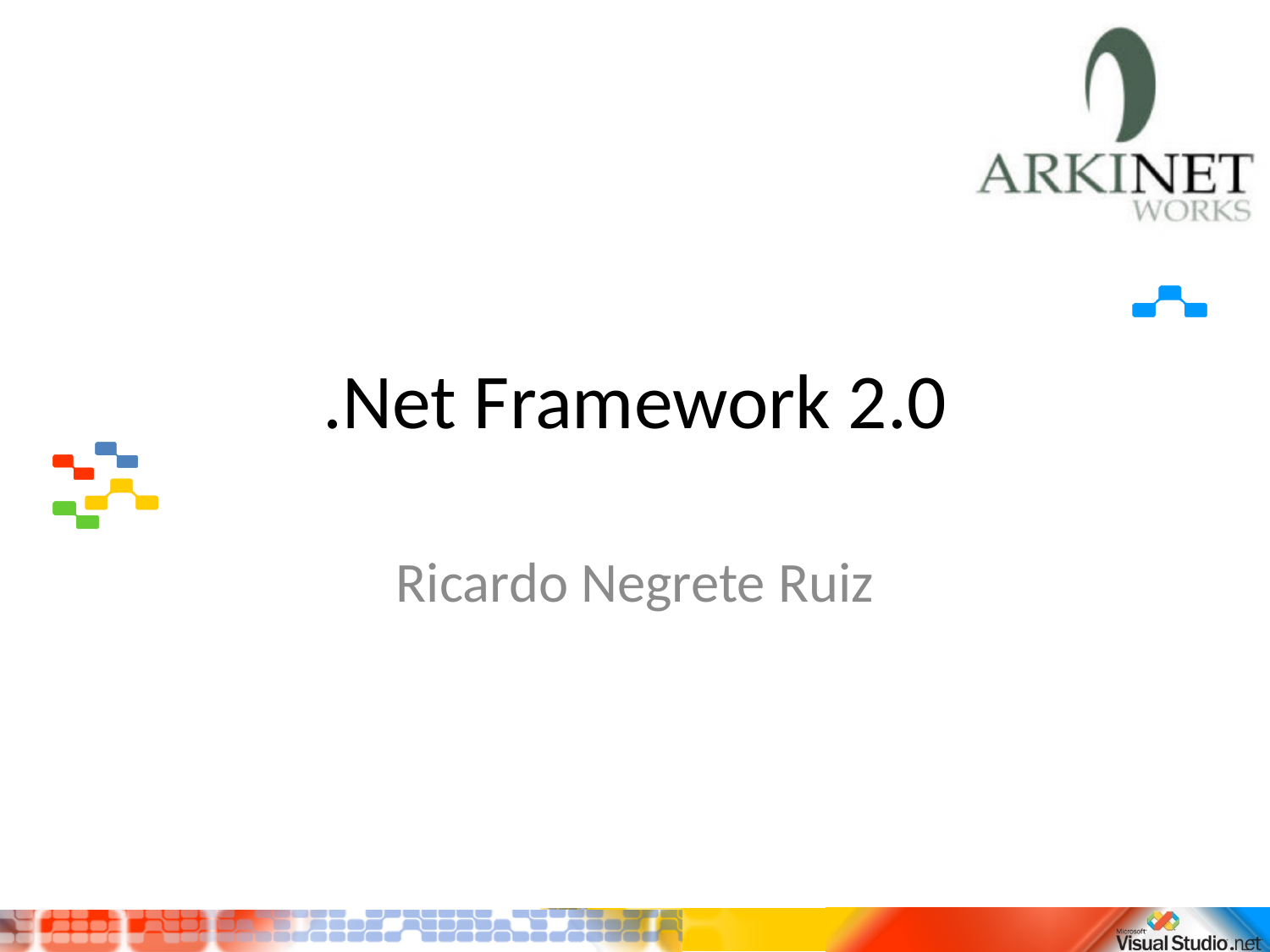

# .Net Framework 2.0
Ricardo Negrete Ruiz